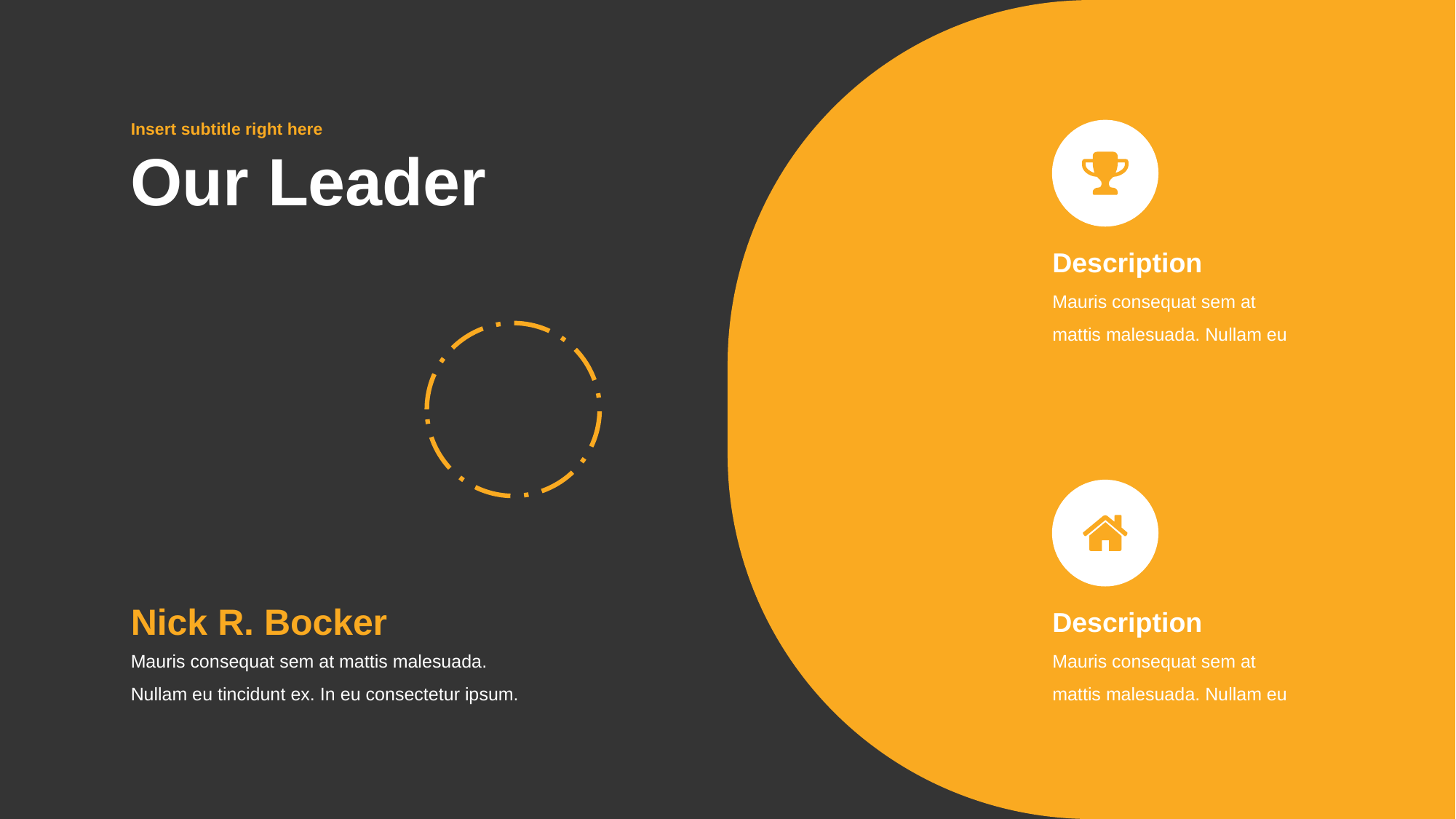

Insert subtitle right here

# Our Leader

Description
Mauris consequat sem at mattis malesuada. Nullam eu

Nick R. Bocker
Description
Mauris consequat sem at mattis malesuada. Nullam eu tincidunt ex. In eu consectetur ipsum.
Mauris consequat sem at mattis malesuada. Nullam eu